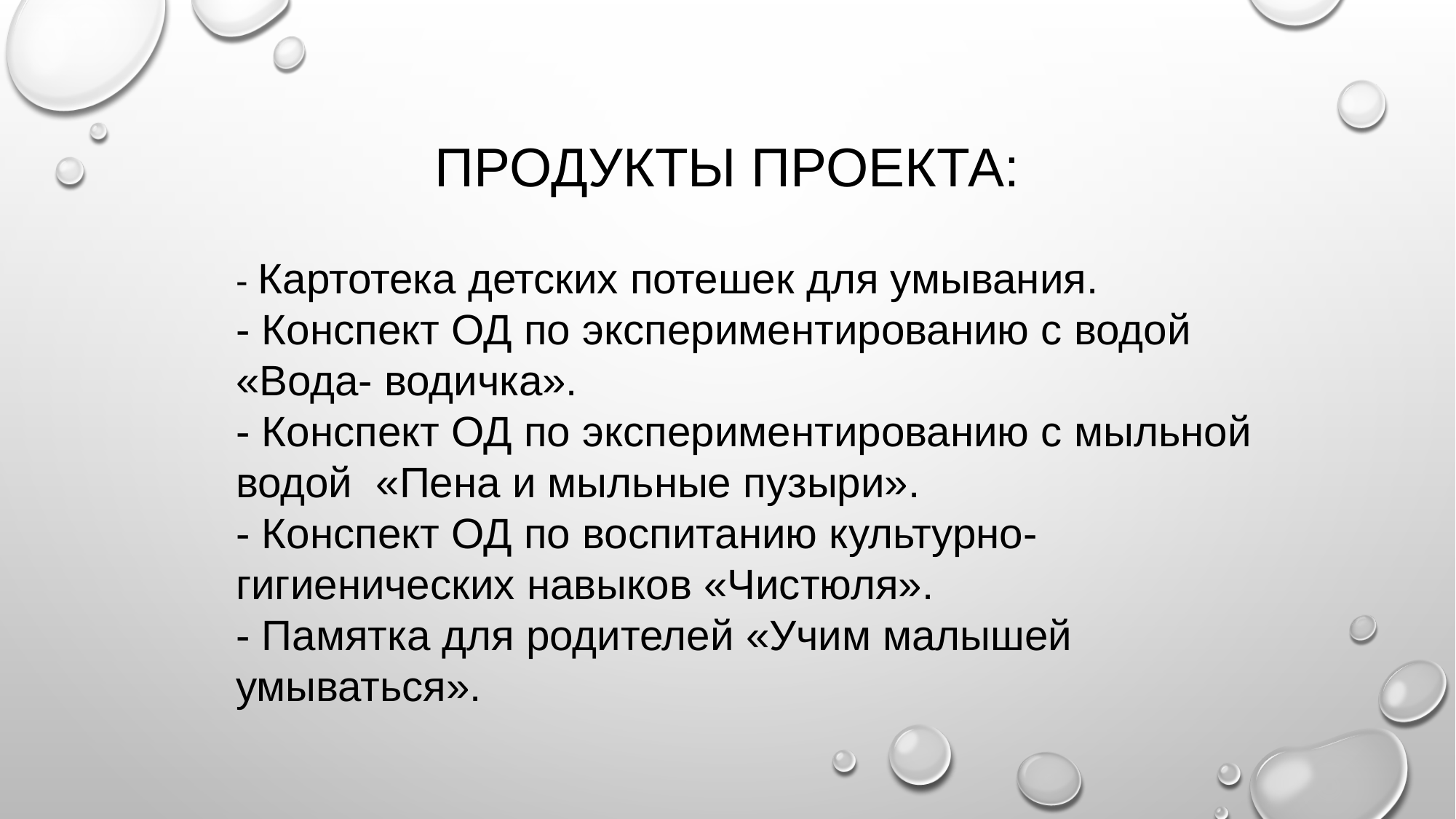

# Продукты проекта:
- Картотека детских потешек для умывания.
- Конспект ОД по экспериментированию с водой «Вода- водичка».
- Конспект ОД по экспериментированию с мыльной водой  «Пена и мыльные пузыри».
- Конспект ОД по воспитанию культурно-гигиенических навыков «Чистюля».
- Памятка для родителей «Учим малышей умываться».